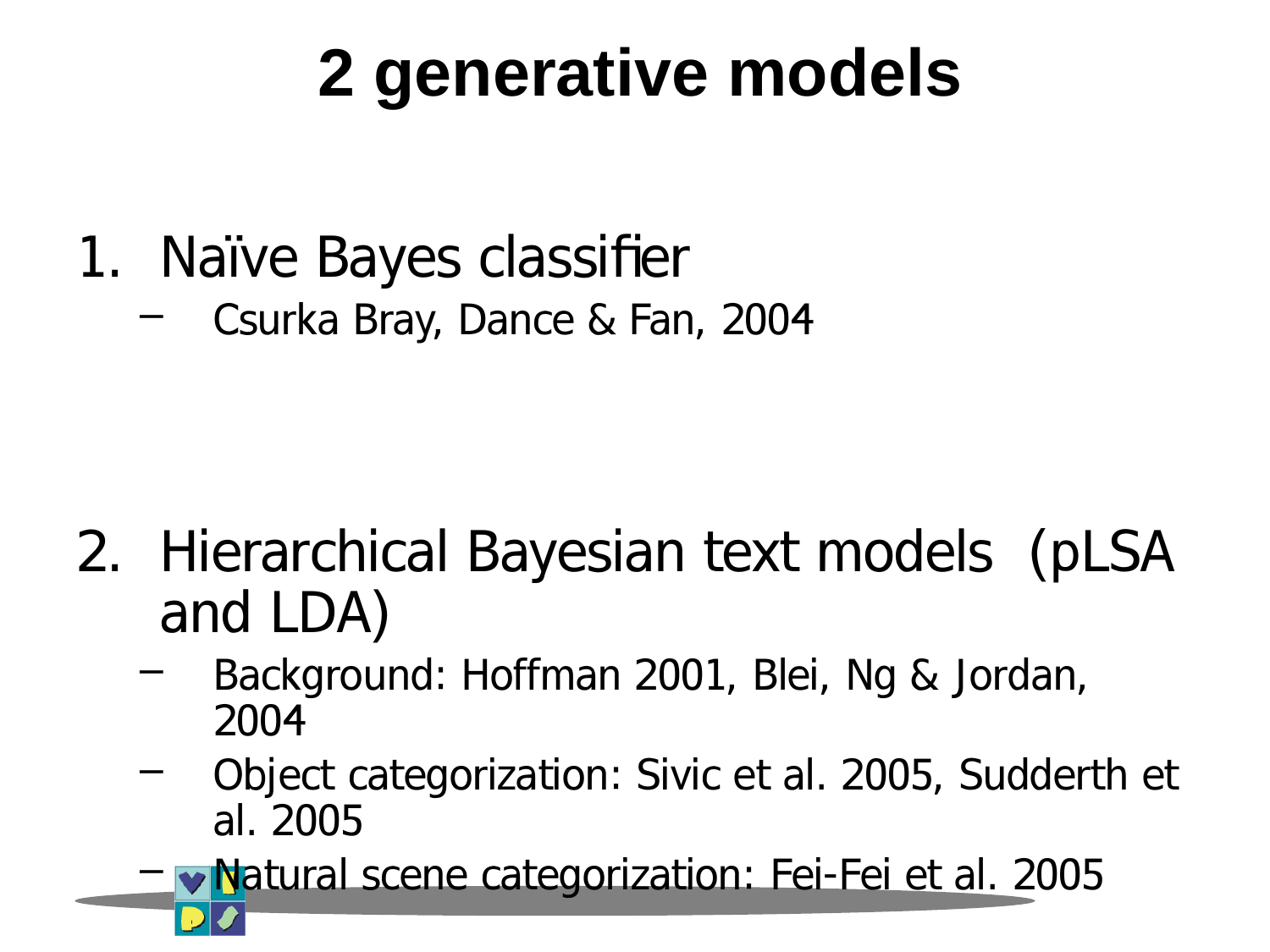

2 generative models
Naïve Bayes classifier
Csurka Bray, Dance & Fan, 2004

Hierarchical Bayesian text models  (pLSA and LDA)
Background: Hoffman 2001, Blei, Ng & Jordan, 2004
Object categorization: Sivic et al. 2005, Sudderth et al. 2005
Natural scene categorization: Fei-Fei et al. 2005